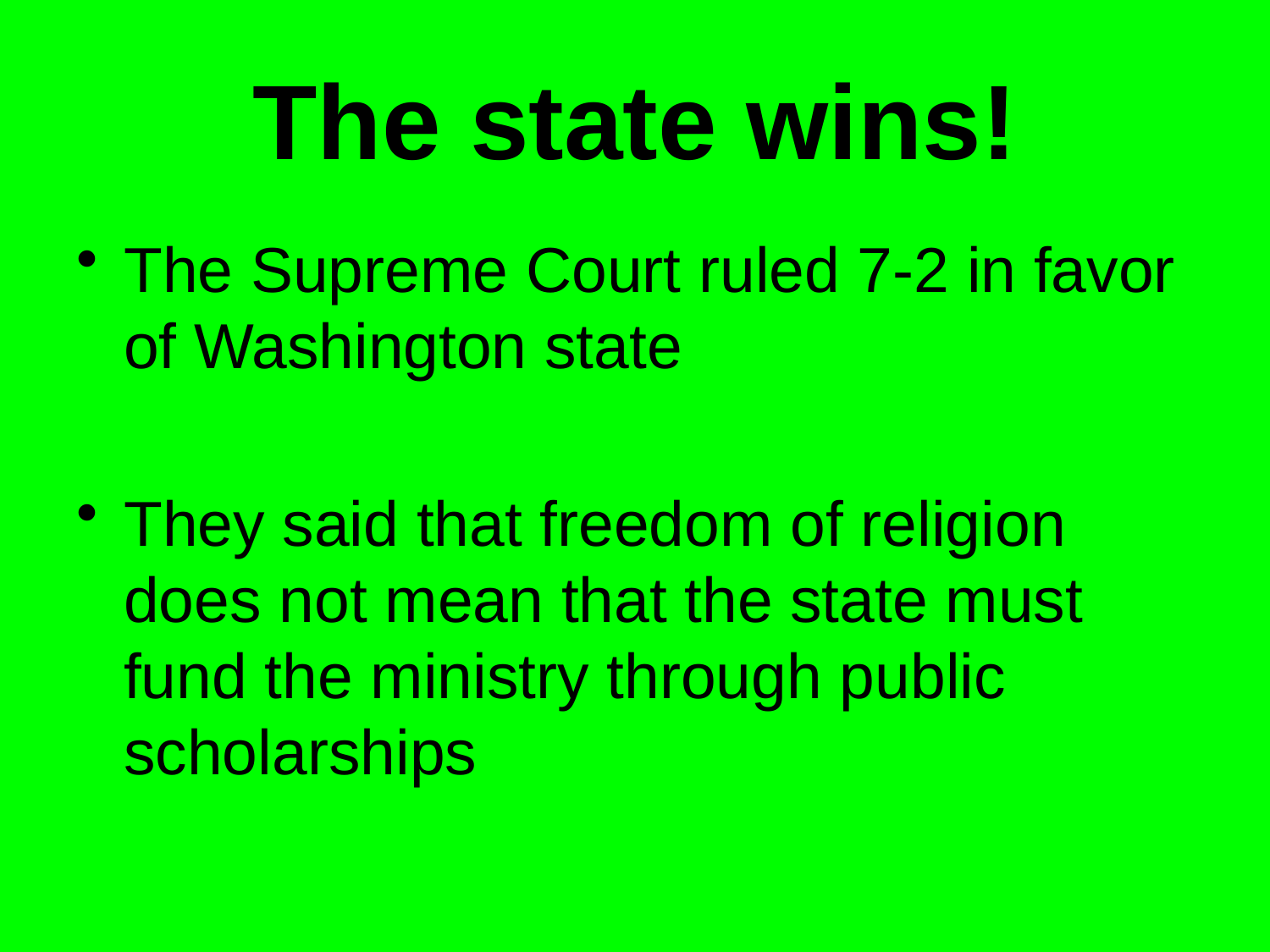

# The state wins!
The Supreme Court ruled 7-2 in favor of Washington state

They said that freedom of religion does not mean that the state must fund the ministry through public scholarships